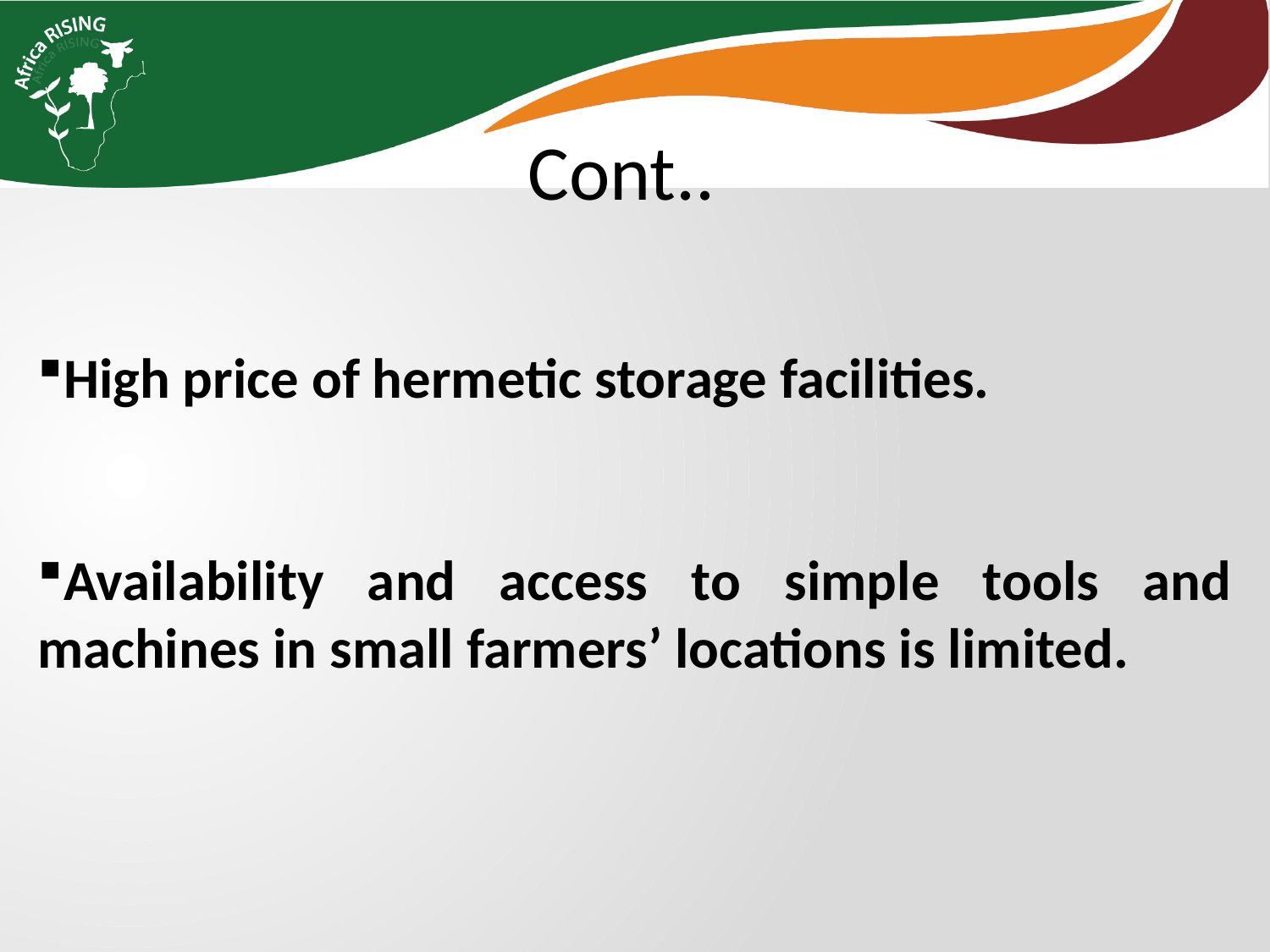

Cont..
High price of hermetic storage facilities.

Availability and access to simple tools and machines in small farmers’ locations is limited.